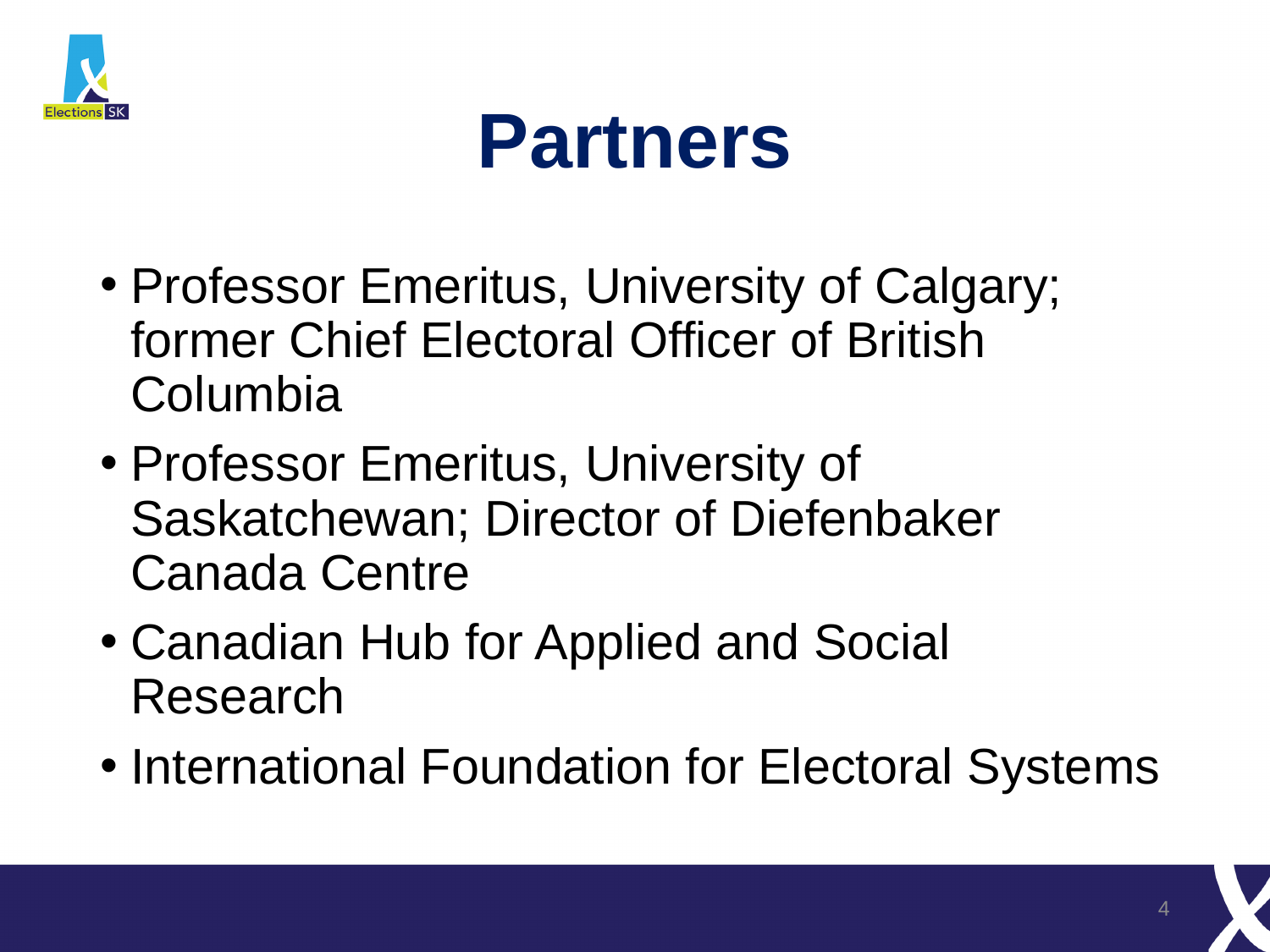

# Partners
Professor Emeritus, University of Calgary; former Chief Electoral Officer of British Columbia
Professor Emeritus, University of Saskatchewan; Director of Diefenbaker Canada Centre
Canadian Hub for Applied and Social Research
International Foundation for Electoral Systems
4